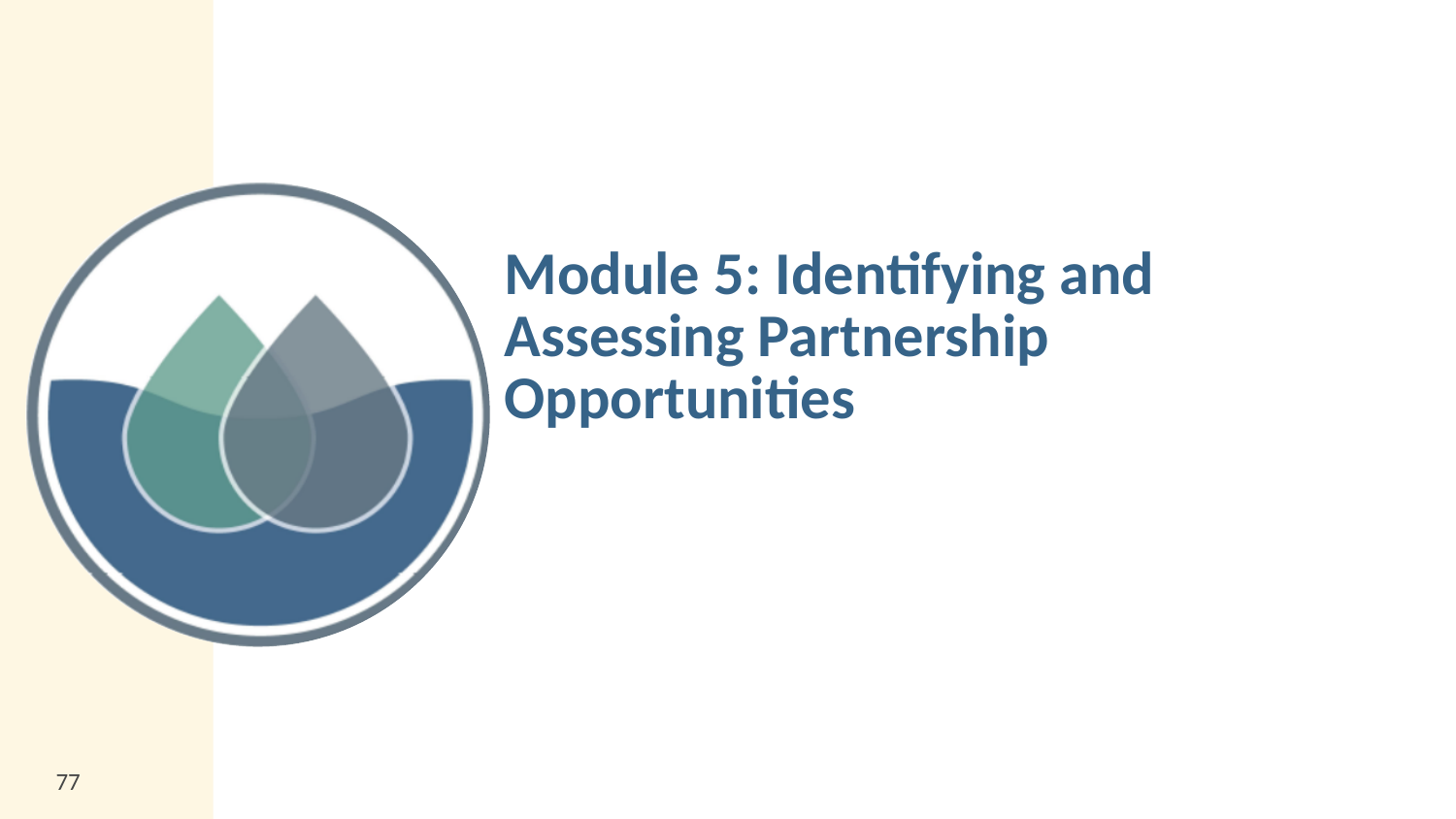

# Module 5: Identifying and Assessing Partnership Opportunities

77